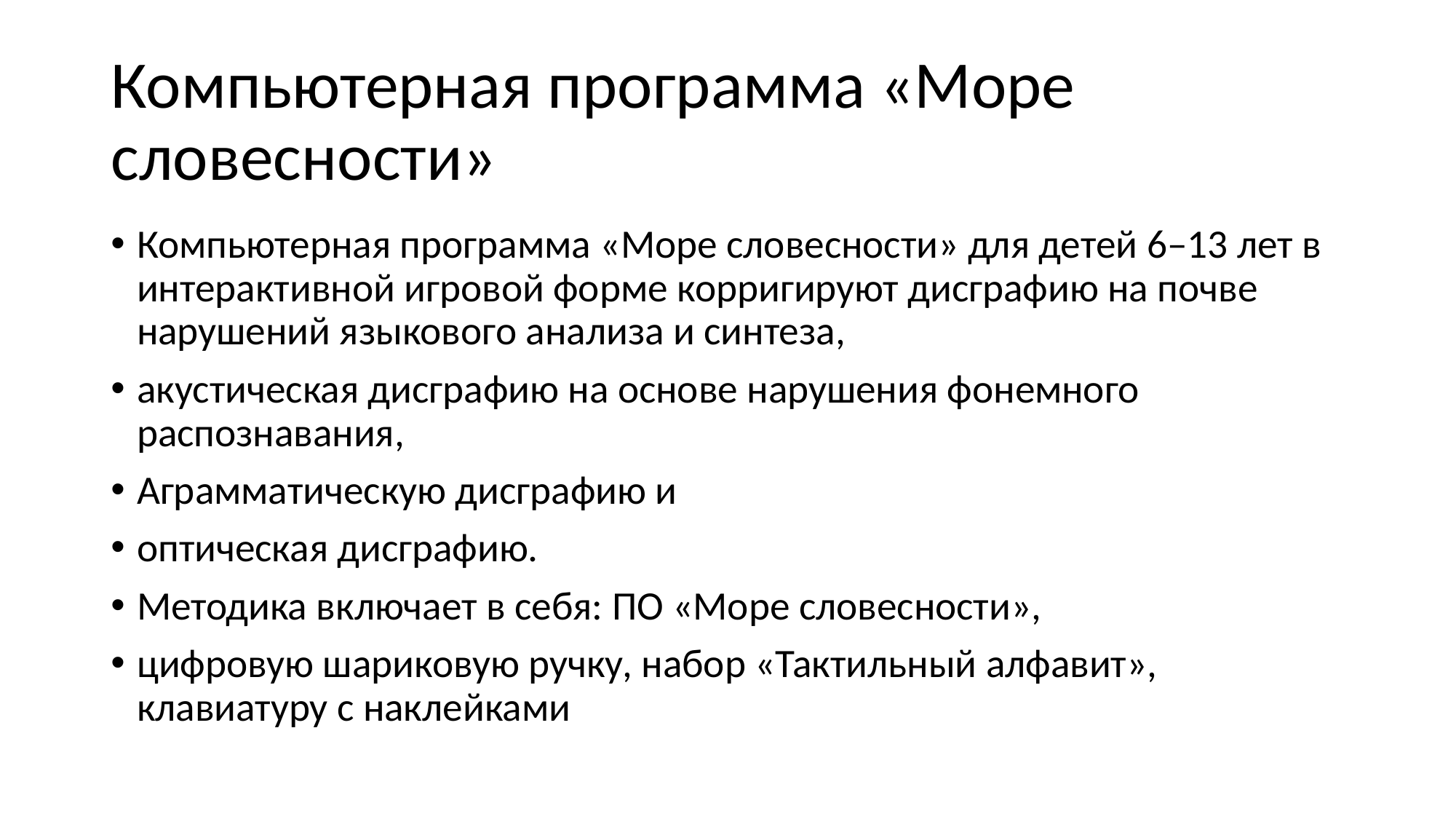

# Компьютерная программа «Море словесности»
Компьютерная программа «Море словесности» для детей 6–13 лет в интерактивной игровой форме корригируют дисграфию на почве нарушений языкового анализа и синтеза,
акустическая дисграфию на основе нарушения фонемного распознавания,
Аграмматическую дисграфию и
оптическая дисграфию.
Методика включает в себя: ПО «Море словесности»,
цифровую шариковую ручку, набор «Тактильный алфавит», клавиатуру с наклейками